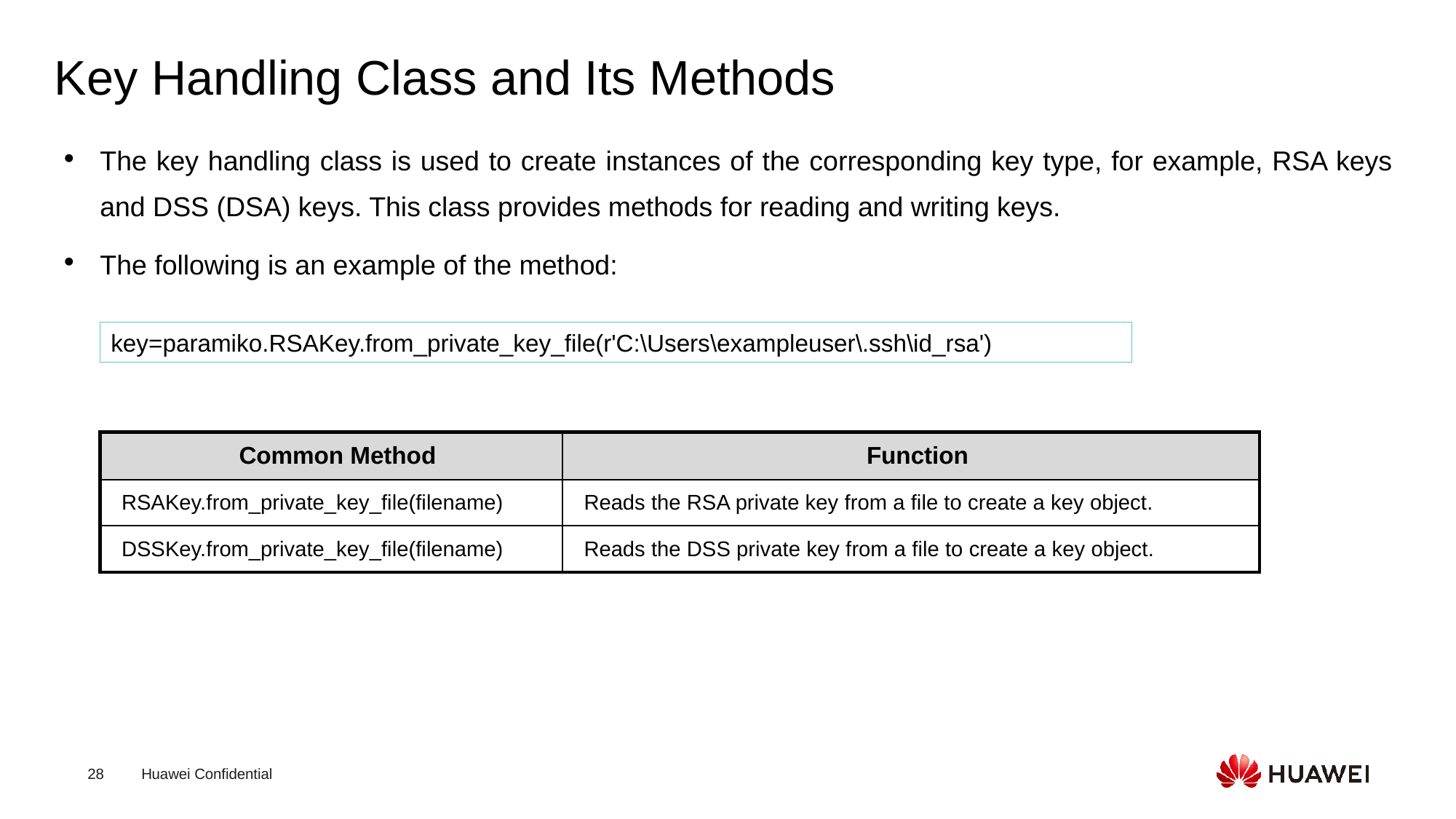

# Key Handling Class and Its Methods
The key handling class is used to create instances of the corresponding key type, for example, RSA keys and DSS (DSA) keys. This class provides methods for reading and writing keys.
The following is an example of the method:
key=paramiko.RSAKey.from_private_key_file(r'C:\Users\exampleuser\.ssh\id_rsa')
| Common Method | Function |
| --- | --- |
| RSAKey.from\_private\_key\_file(filename) | Reads the RSA private key from a file to create a key object. |
| DSSKey.from\_private\_key\_file(filename) | Reads the DSS private key from a file to create a key object. |